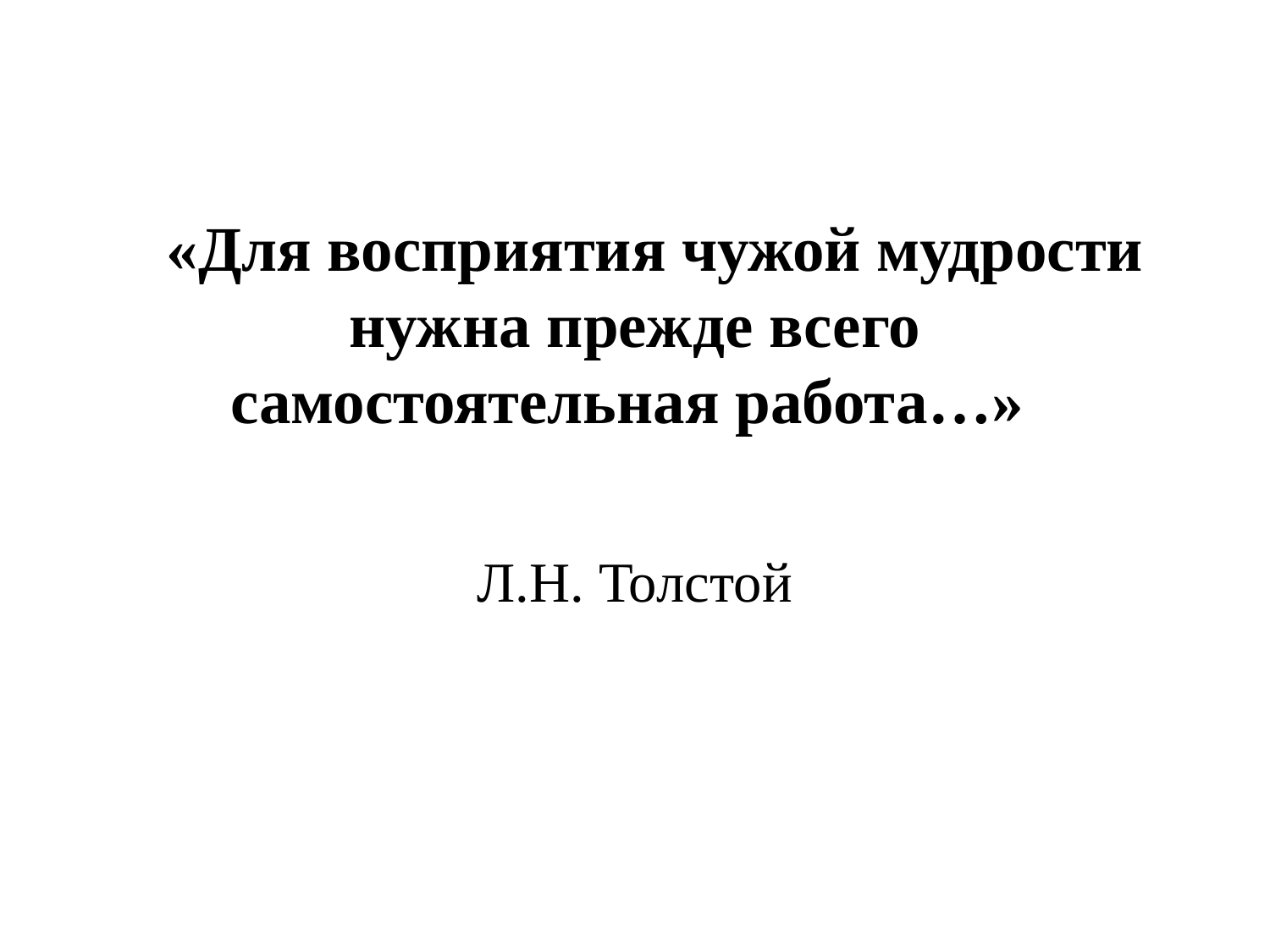

# «Для восприятия чужой мудрости нужна прежде всего самостоятельная работа…»
Л.Н. Толстой